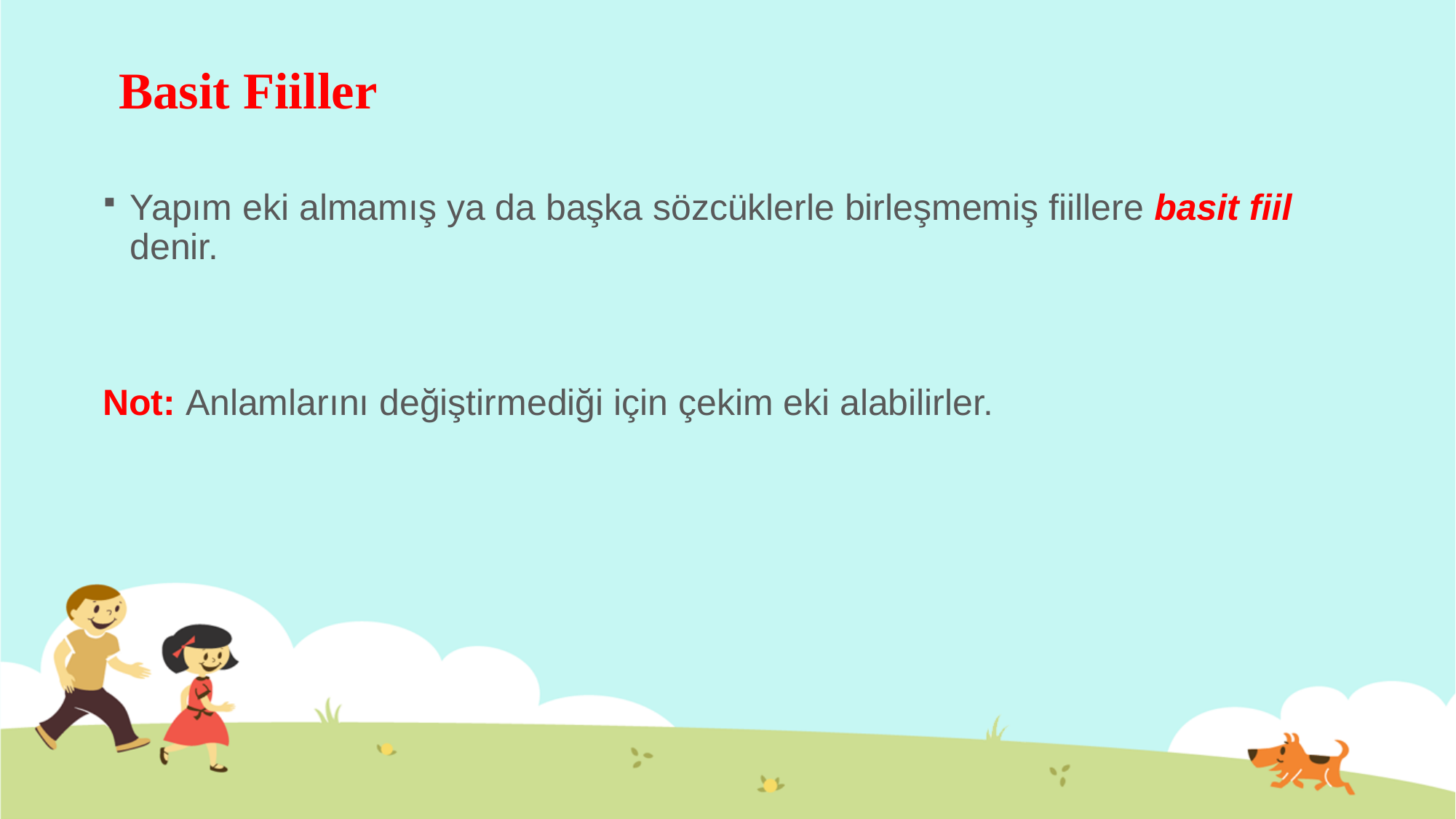

# Basit Fiiller
Yapım eki almamış ya da başka sözcüklerle birleşmemiş fiillere basit fiil denir.
Not: Anlamlarını değiştirmediği için çekim eki alabilirler.